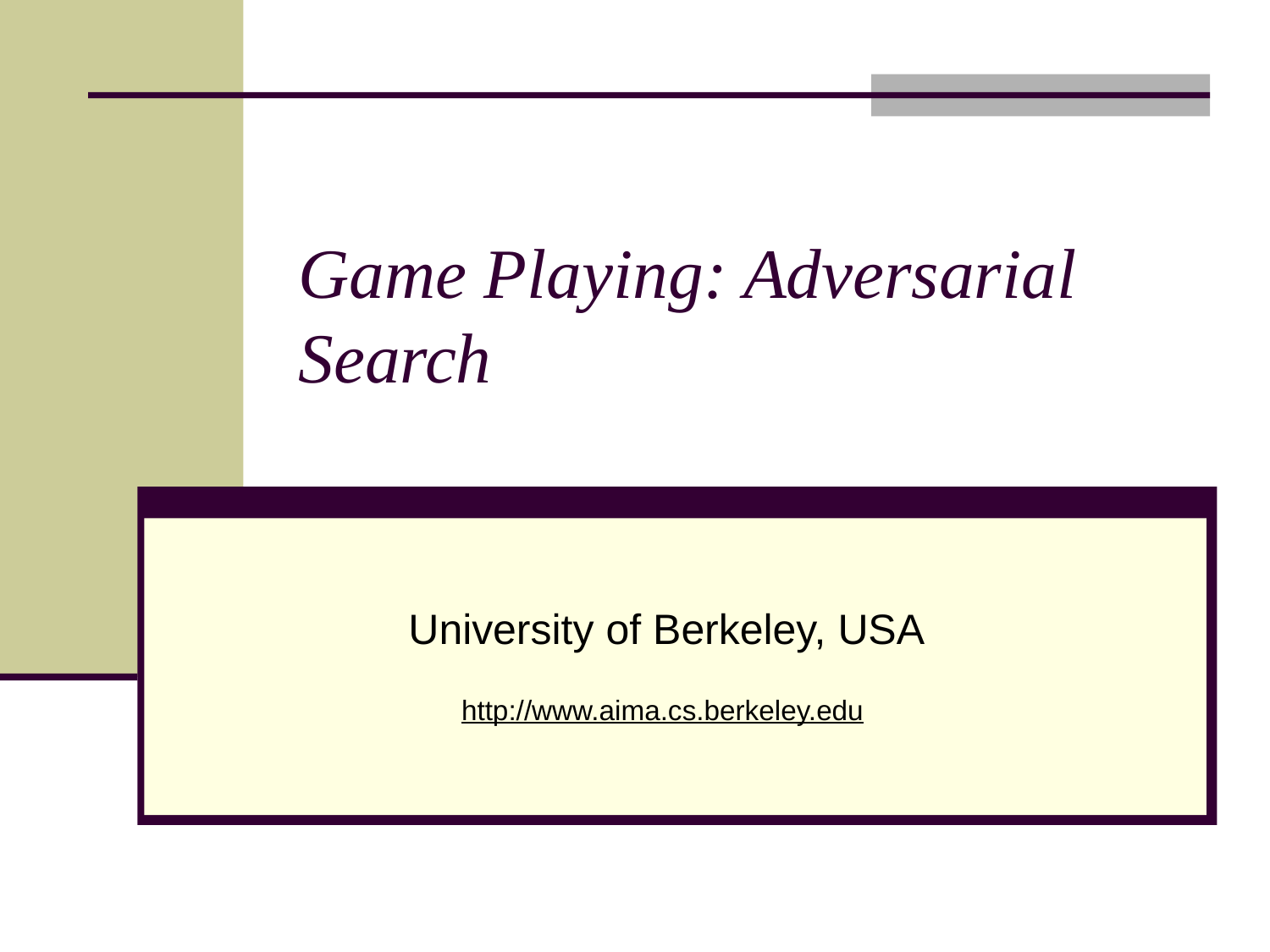

# Game Playing: Adversarial Search
University of Berkeley, USA

http://www.aima.cs.berkeley.edu